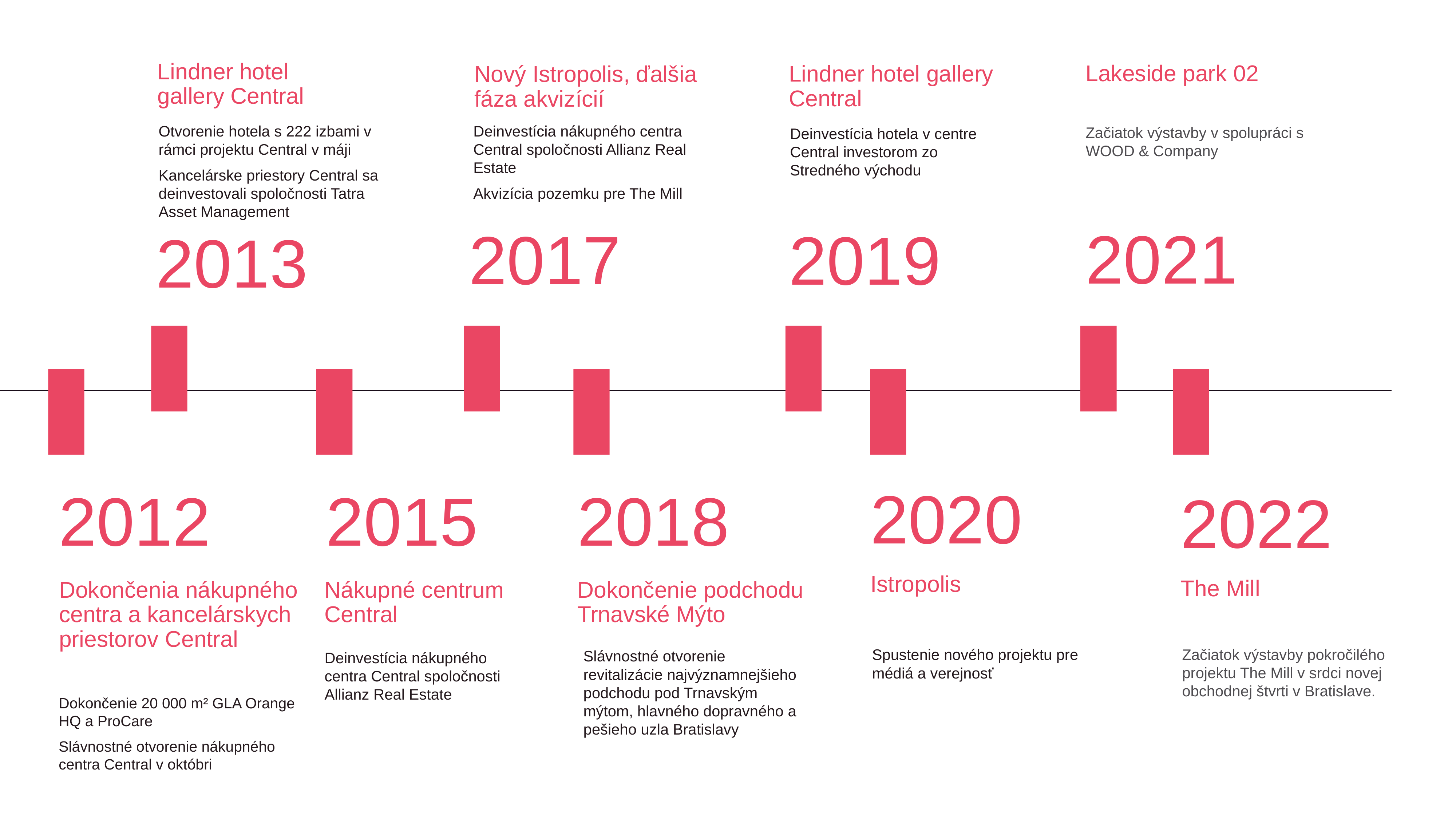

Lindner hotel
gallery Central
Lindner hotel gallery Central
Nový Istropolis, ďalšia fáza akvizícií
Lakeside park 02
Otvorenie hotela s 222 izbami v rámci projektu Central v máji
Kancelárske priestory Central sa deinvestovali spoločnosti Tatra Asset Management
Deinvestícia nákupného centra Central spoločnosti Allianz Real Estate
Akvizícia pozemku pre The Mill
Začiatok výstavby v spolupráci s WOOD & Company
Deinvestícia hotela v centre Central investorom zo Stredného východu
2021
2017
2019
2013

2020
2012
2015
2018
2022
Istropolis
Dokončenia nákupného centra a kancelárskych priestorov Central
Nákupné centrum Central
Dokončenie podchodu Trnavské Mýto
The Mill
Spustenie nového projektu pre médiá a verejnosť
Začiatok výstavby pokročilého projektu The Mill v srdci novej obchodnej štvrti v Bratislave.
Slávnostné otvorenie revitalizácie najvýznamnejšieho podchodu pod Trnavským mýtom, hlavného dopravného a pešieho uzla Bratislavy
Deinvestícia nákupného centra Central spoločnosti Allianz Real Estate
Dokončenie 20 000 m² GLA Orange HQ a ProCare
Slávnostné otvorenie nákupného centra Central v októbri